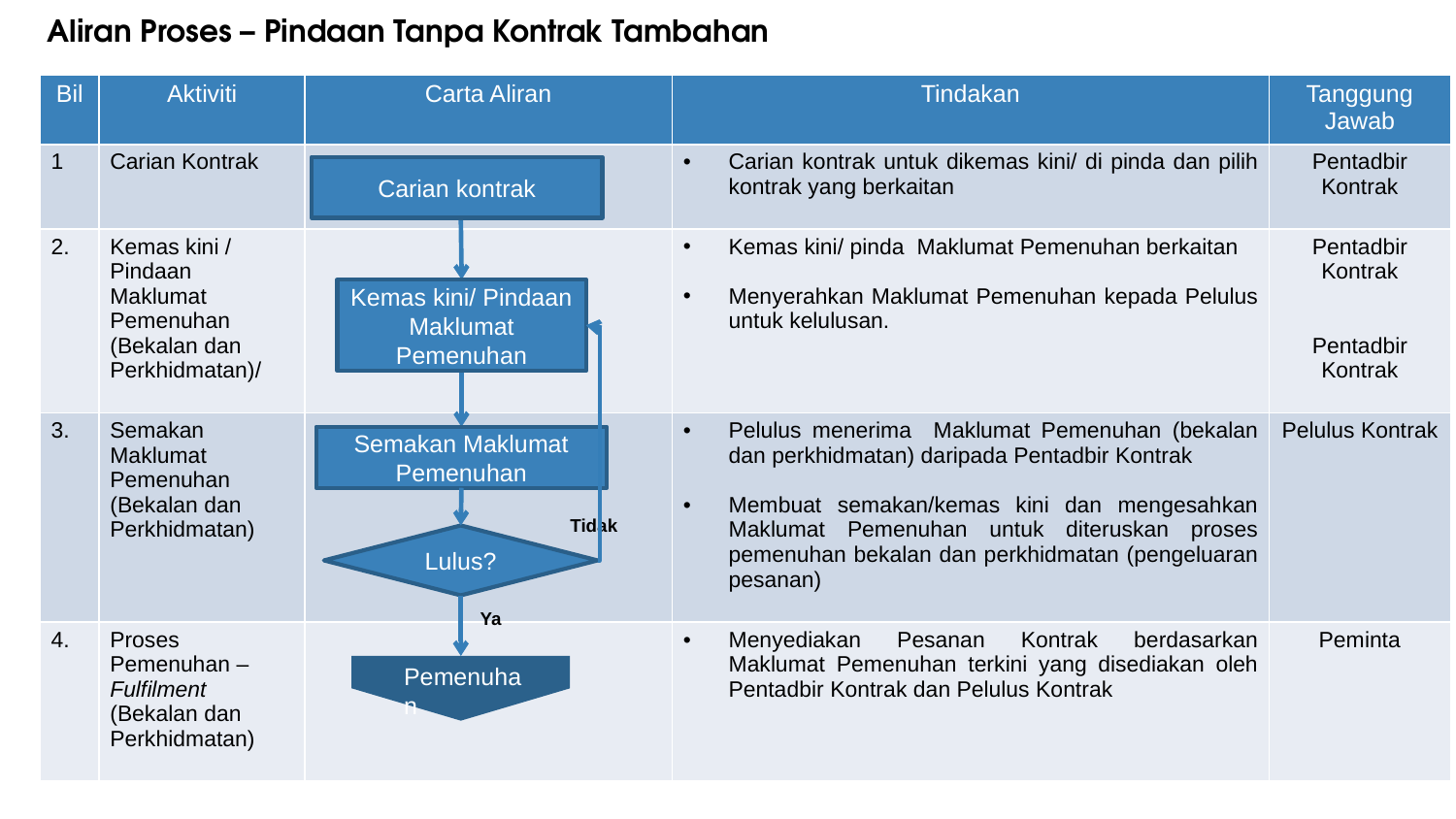

Aliran Proses – Pindaan Tanpa Kontrak Tambahan
| Bil | Aktiviti | Carta Aliran | Tindakan | Tanggung Jawab |
| --- | --- | --- | --- | --- |
| 1 | Carian Kontrak |  | Carian kontrak untuk dikemas kini/ di pinda dan pilih kontrak yang berkaitan | Pentadbir Kontrak |
| 2. | Kemas kini / Pindaan Maklumat Pemenuhan (Bekalan dan Perkhidmatan)/ |  | Kemas kini/ pinda Maklumat Pemenuhan berkaitan Menyerahkan Maklumat Pemenuhan kepada Pelulus untuk kelulusan. | Pentadbir Kontrak Pentadbir Kontrak |
| 3. | Semakan Maklumat Pemenuhan (Bekalan dan Perkhidmatan) |  | Pelulus menerima Maklumat Pemenuhan (bekalan dan perkhidmatan) daripada Pentadbir Kontrak Membuat semakan/kemas kini dan mengesahkan Maklumat Pemenuhan untuk diteruskan proses pemenuhan bekalan dan perkhidmatan (pengeluaran pesanan) | Pelulus Kontrak |
| 4. | Proses Pemenuhan – Fulfilment (Bekalan dan Perkhidmatan) |  | Menyediakan Pesanan Kontrak berdasarkan Maklumat Pemenuhan terkini yang disediakan oleh Pentadbir Kontrak dan Pelulus Kontrak | Peminta |
Carian kontrak
Kemas kini/ Pindaan Maklumat Pemenuhan
Semakan Maklumat Pemenuhan
Tidak
Lulus?

Ya
Pemenuhan